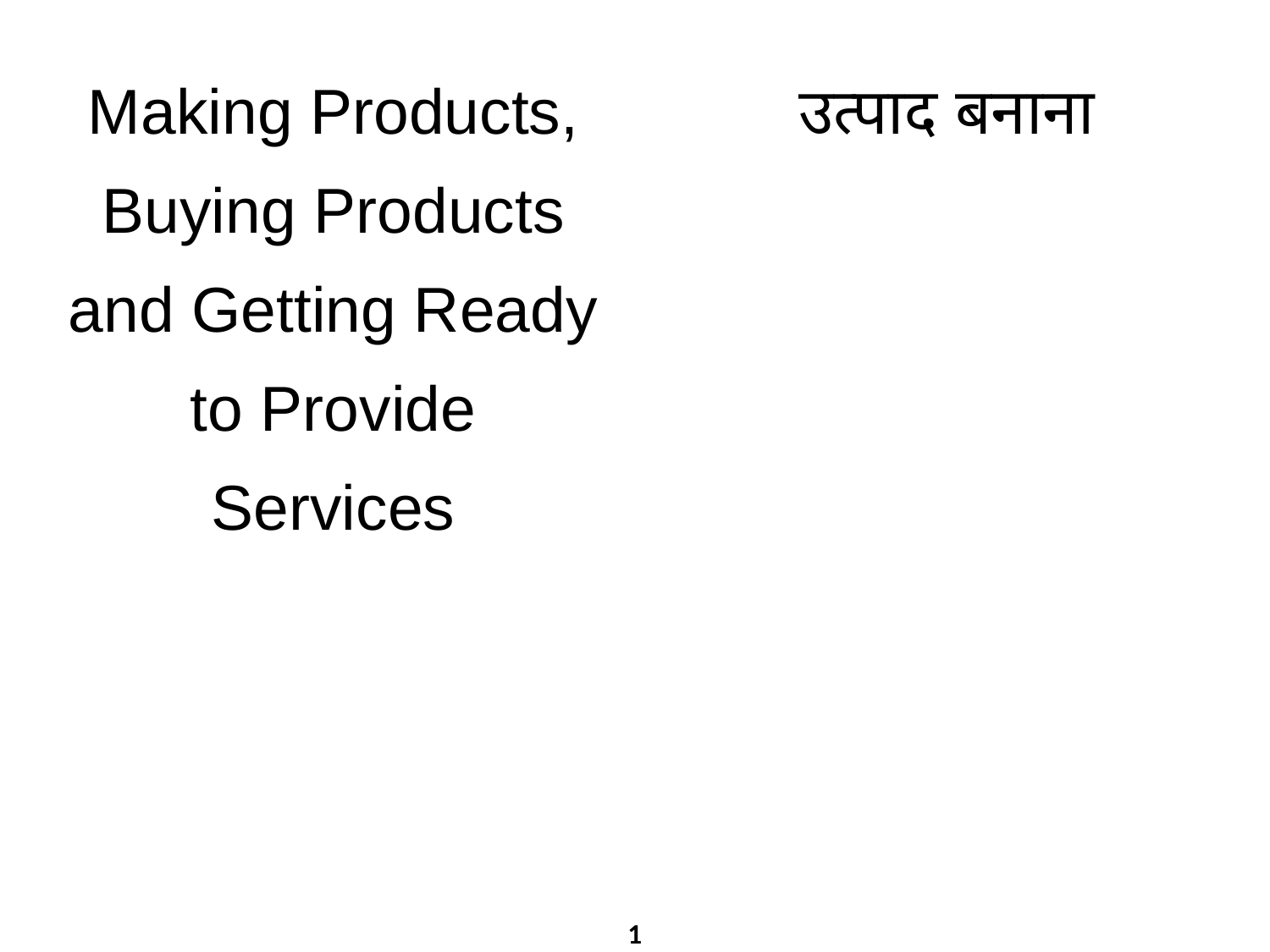

Making Products, Buying Products and Getting Ready to Provide Services

उत्पाद बनाना
1